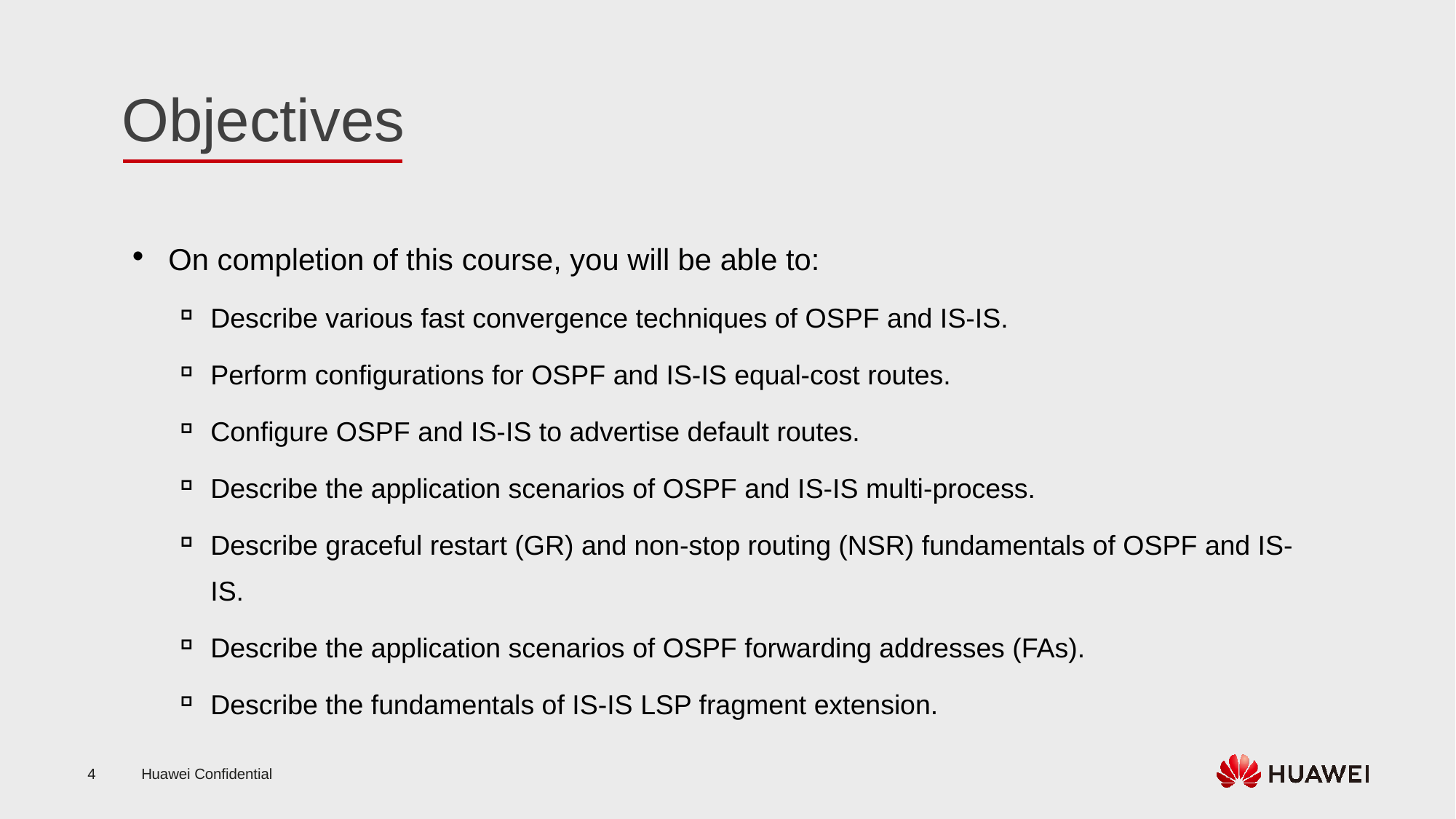

On completion of this course, you will be able to:
Describe various fast convergence techniques of OSPF and IS-IS.
Perform configurations for OSPF and IS-IS equal-cost routes.
Configure OSPF and IS-IS to advertise default routes.
Describe the application scenarios of OSPF and IS-IS multi-process.
Describe graceful restart (GR) and non-stop routing (NSR) fundamentals of OSPF and IS-IS.
Describe the application scenarios of OSPF forwarding addresses (FAs).
Describe the fundamentals of IS-IS LSP fragment extension.